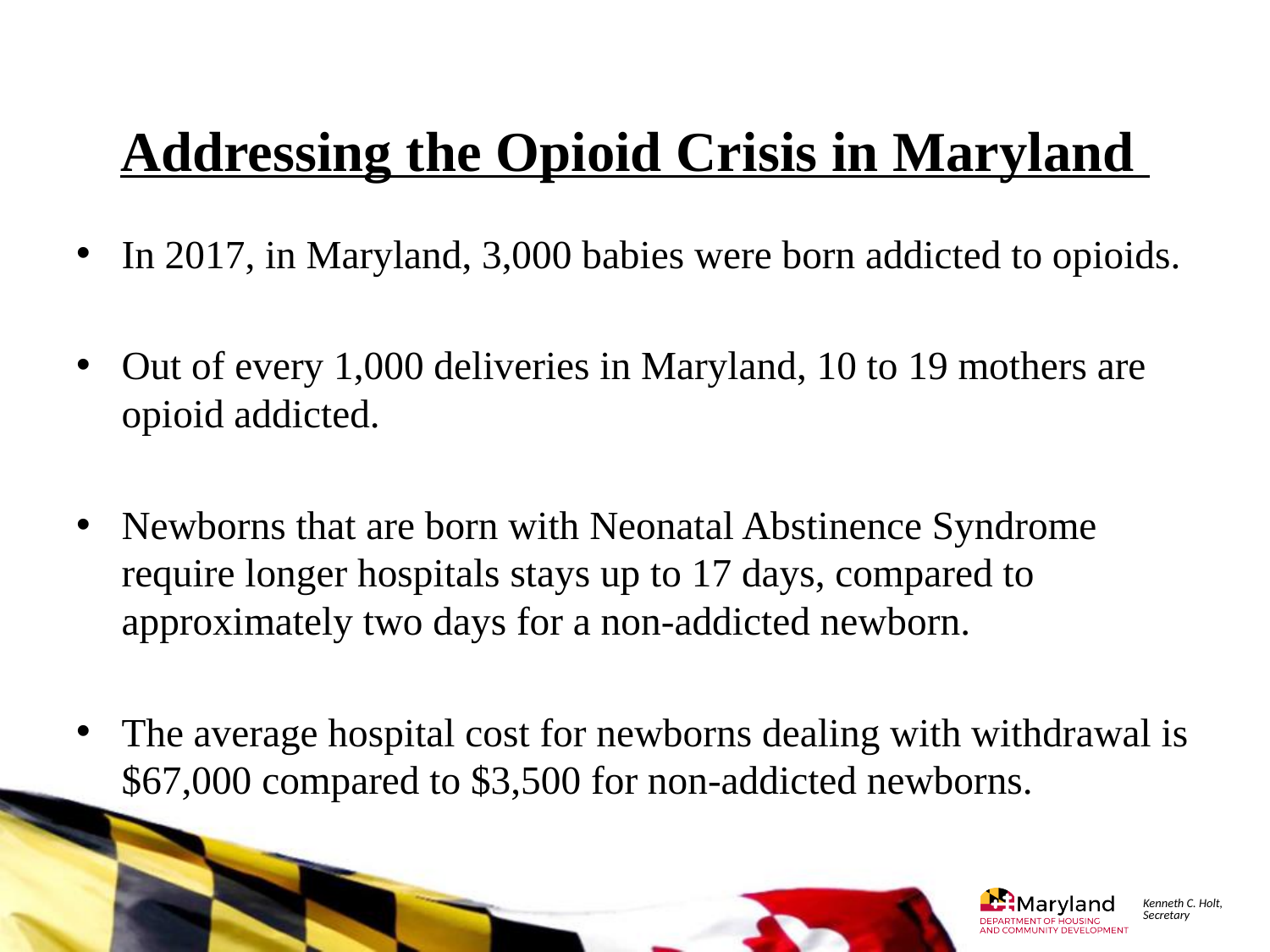

Addressing the Opioid Crisis in Maryland
In 2017, in Maryland, 3,000 babies were born addicted to opioids.

Out of every 1,000 deliveries in Maryland, 10 to 19 mothers are opioid addicted.

Newborns that are born with Neonatal Abstinence Syndrome require longer hospitals stays up to 17 days, compared to approximately two days for a non-addicted newborn.

The average hospital cost for newborns dealing with withdrawal is $67,000 compared to $3,500 for non-addicted newborns.